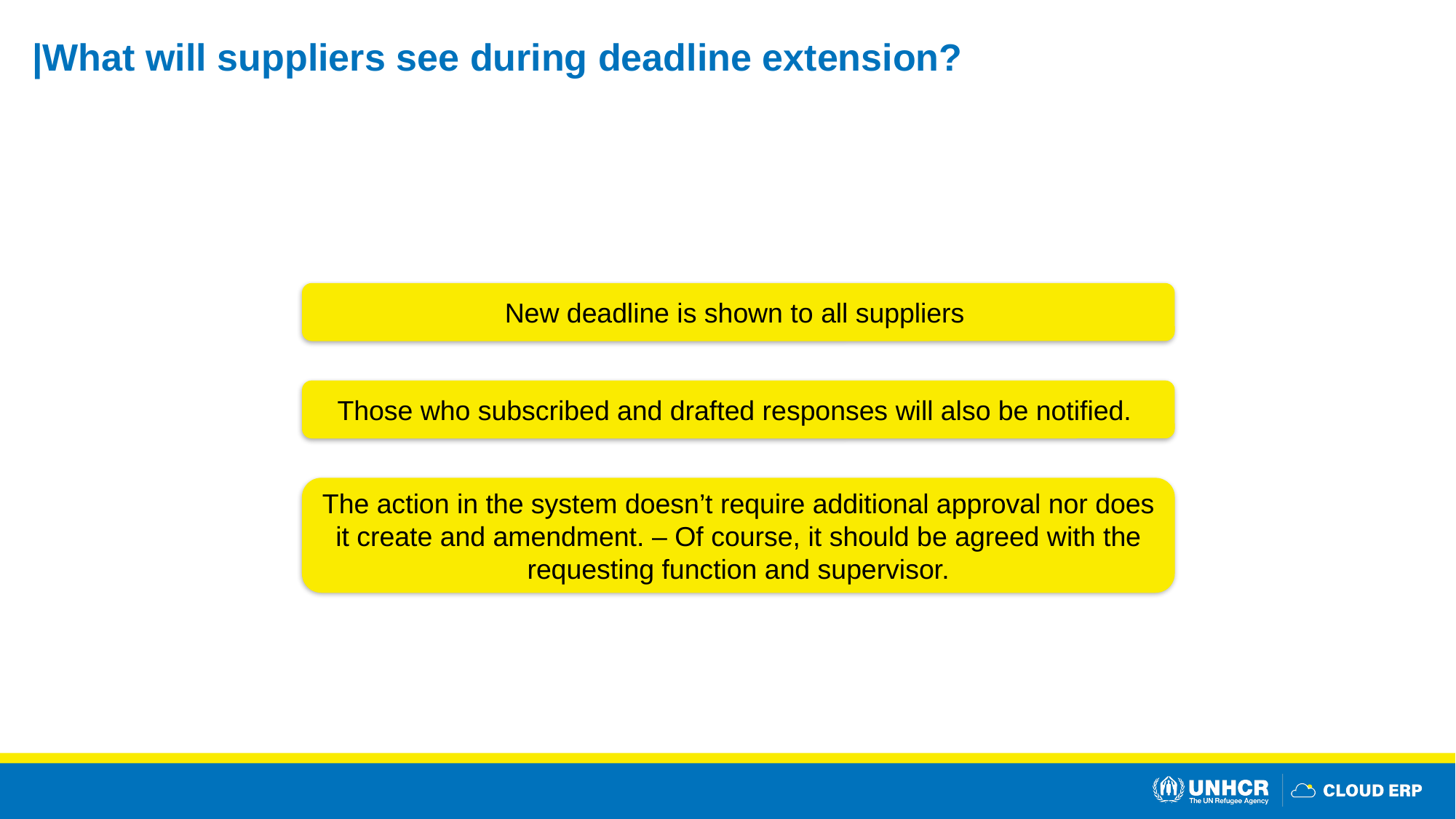

|What will suppliers see during deadline extension?
New deadline is shown to all suppliers
Those who subscribed and drafted responses will also be notified.
The action in the system doesn’t require additional approval nor does it create and amendment. – Of course, it should be agreed with the requesting function and supervisor.